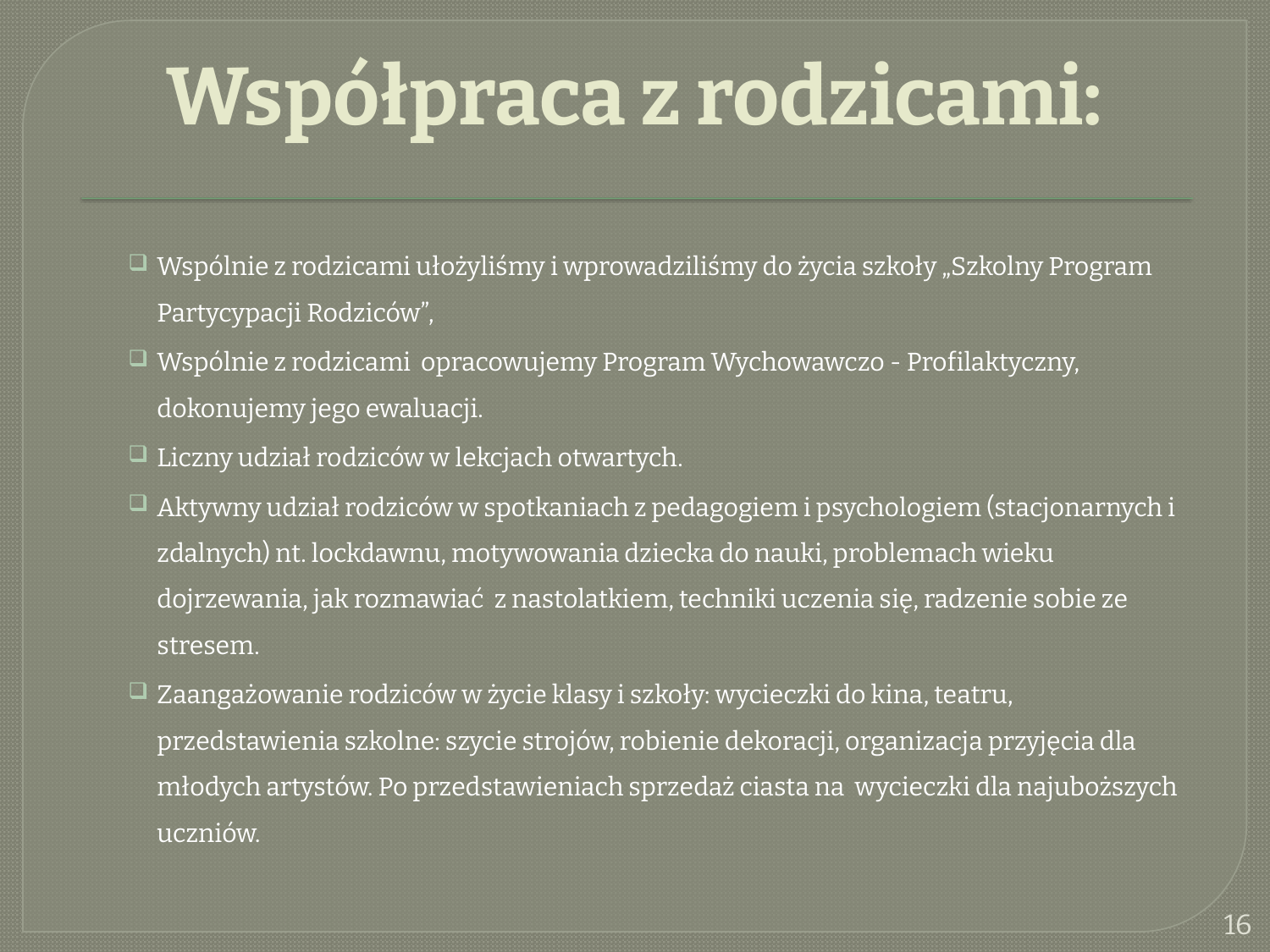

# Współpraca z rodzicami:
Wspólnie z rodzicami ułożyliśmy i wprowadziliśmy do życia szkoły „Szkolny Program Partycypacji Rodziców”,
Wspólnie z rodzicami  opracowujemy Program Wychowawczo - Profilaktyczny, dokonujemy jego ewaluacji.
Liczny udział rodziców w lekcjach otwartych.
Aktywny udział rodziców w spotkaniach z pedagogiem i psychologiem (stacjonarnych i zdalnych) nt. lockdawnu, motywowania dziecka do nauki, problemach wieku dojrzewania, jak rozmawiać  z nastolatkiem, techniki uczenia się, radzenie sobie ze stresem.
Zaangażowanie rodziców w życie klasy i szkoły: wycieczki do kina, teatru, przedstawienia szkolne: szycie strojów, robienie dekoracji, organizacja przyjęcia dla młodych artystów. Po przedstawieniach sprzedaż ciasta na  wycieczki dla najuboższych uczniów.

16